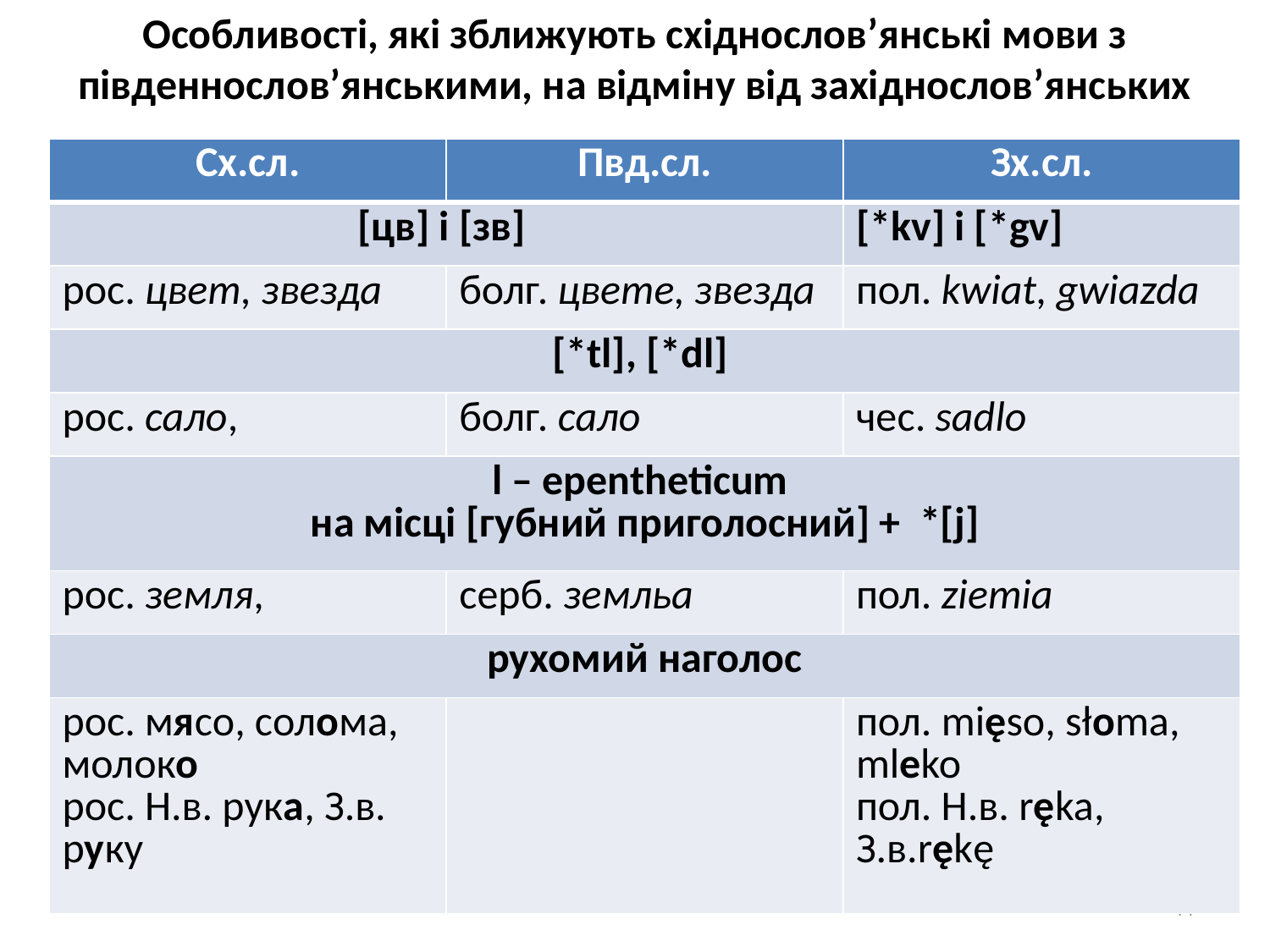

Особливості, які зближують східнослов’янські мови з південнослов’янськими, на відміну від західнослов’янських
| Сх.сл. | Пвд.сл. | Зх.сл. |
| --- | --- | --- |
| [цв] і [зв] |  | [\*kv] і [\*gv] |
| рос. цвет, звезда | болг. цвете, звезда | пол. kwiat, gwiazda |
| [\*tl], [\*dl] |  |  |
| рос. сало, | болг. сало | чес. sadlo |
| l – epentheticum на місці [губний приголосний] + \*[j] |  |  |
| рос. земля, | серб. земльа | пол. ziemia |
| рухомий наголос |  |  |
| рос. мясо, солома, молоко рос. Н.в. рука, З.в. руку |  | пол. mięso, słoma, mleko пол. Н.в. ręka, З.в.rękę |
44